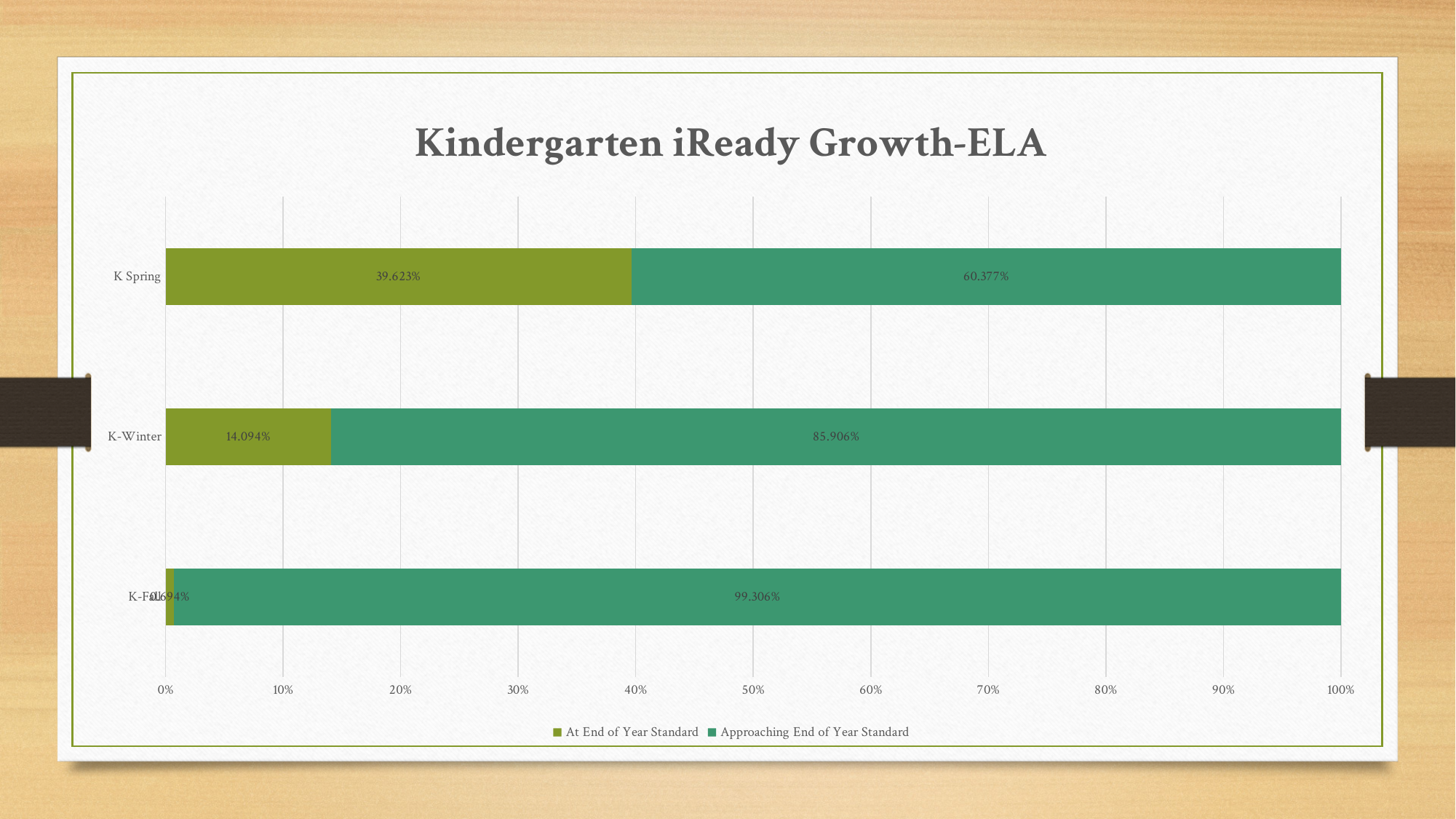

### Chart: Kindergarten iReady Growth-ELA

| Category | At End of Year Standard | Approaching End of Year Standard |
|---|---|---|
| K-Fall | 0.006944444444444444 | 0.9930555555555556 |
| K-Winter | 0.14093959731543623 | 0.8590604026845637 |
| K Spring | 0.39622641509433965 | 0.6037735849056604 |